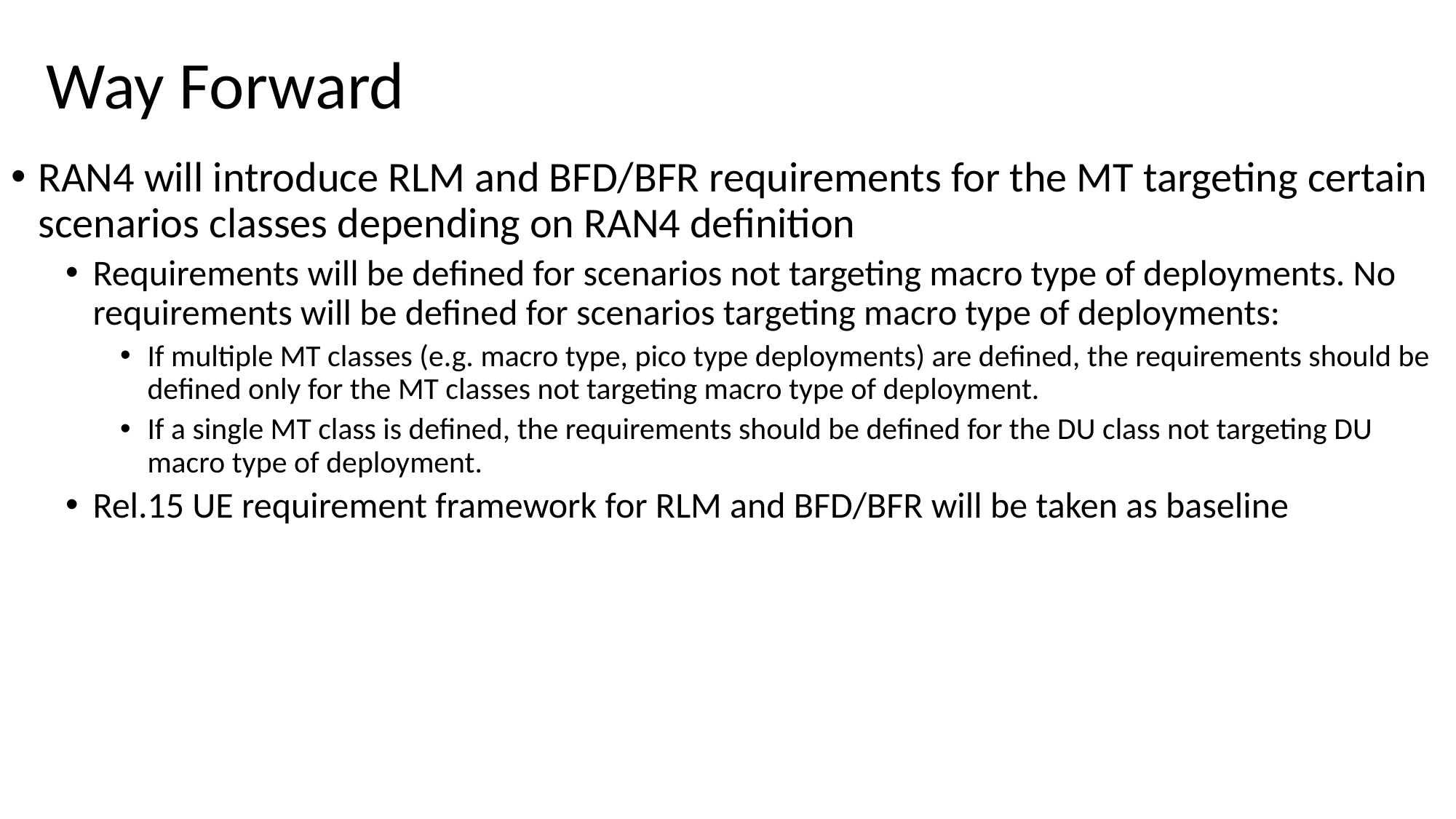

# Way Forward
RAN4 will introduce RLM and BFD/BFR requirements for the MT targeting certain scenarios classes depending on RAN4 definition
Requirements will be defined for scenarios not targeting macro type of deployments. No requirements will be defined for scenarios targeting macro type of deployments:
If multiple MT classes (e.g. macro type, pico type deployments) are defined, the requirements should be defined only for the MT classes not targeting macro type of deployment.
If a single MT class is defined, the requirements should be defined for the DU class not targeting DU macro type of deployment.
Rel.15 UE requirement framework for RLM and BFD/BFR will be taken as baseline